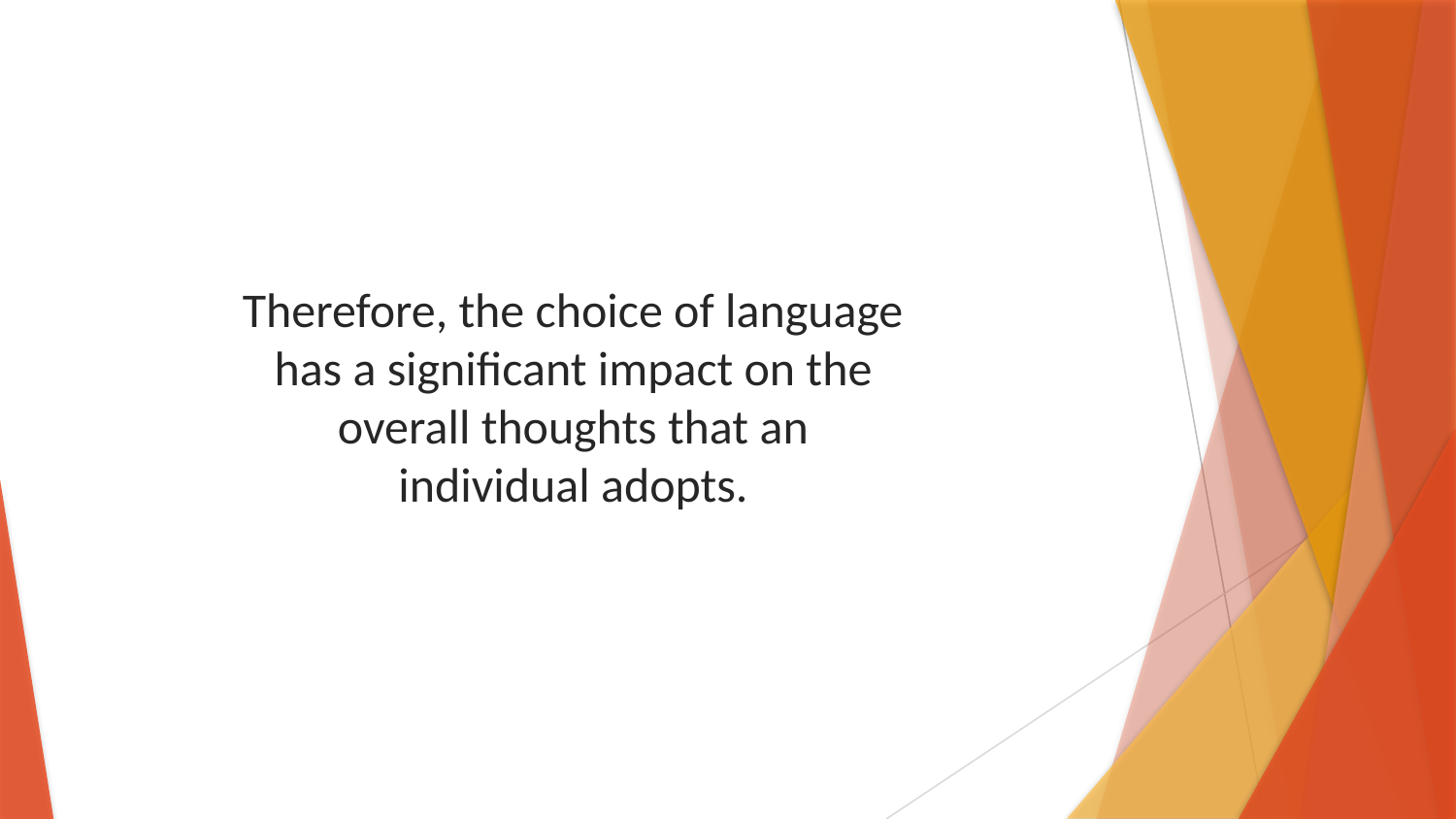

Therefore, the choice of language has a significant impact on the overall thoughts that an individual adopts.